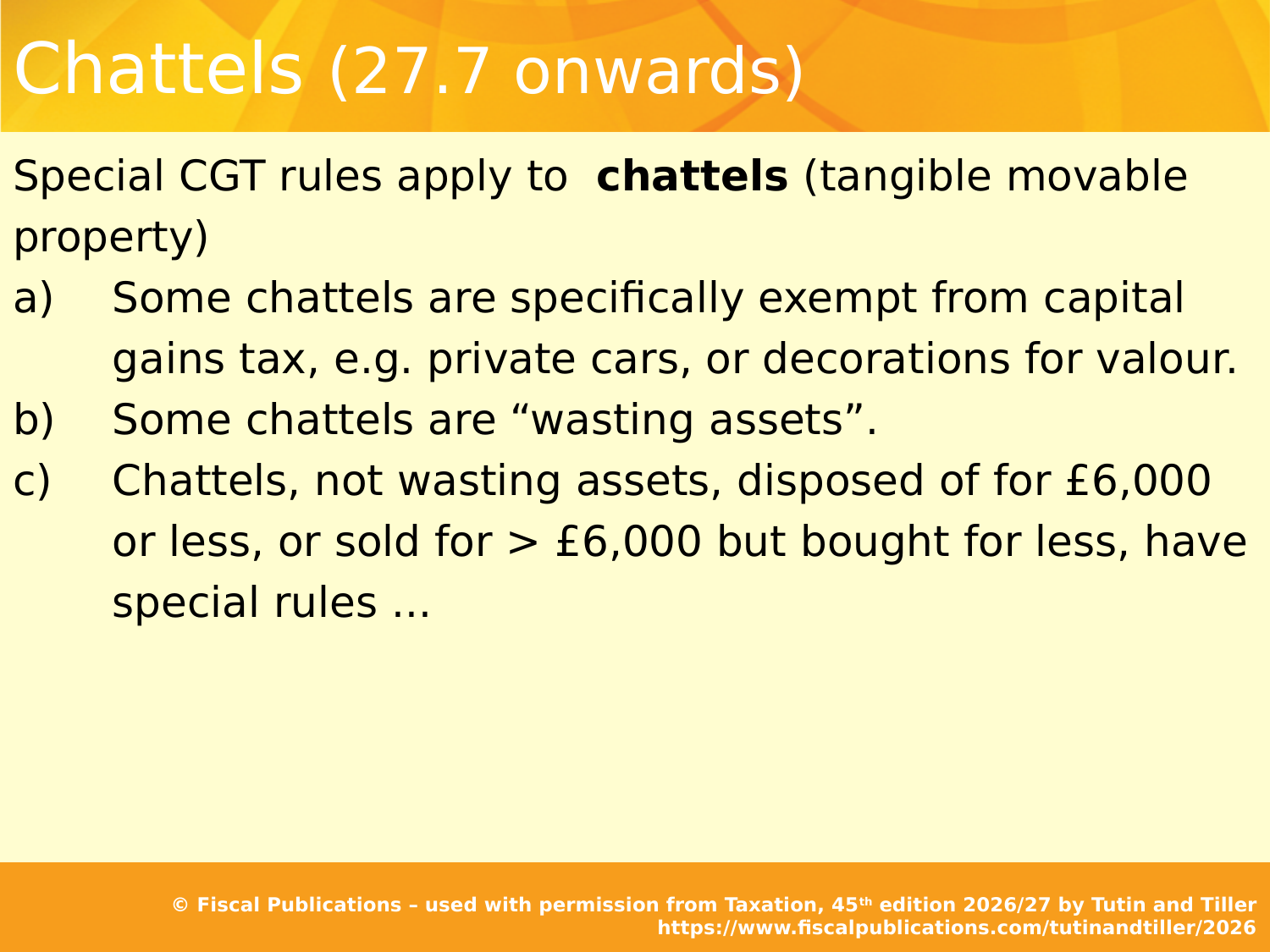

# Chattels (27.7 onwards)
Special CGT rules apply to  chattels (tangible movable property)
a)	Some chattels are specifically exempt from capital gains tax, e.g. private cars, or decorations for valour.
b)	Some chattels are “wasting assets”.
c)	Chattels, not wasting assets, disposed of for £6,000 or less, or sold for > £6,000 but bought for less, have special rules ...